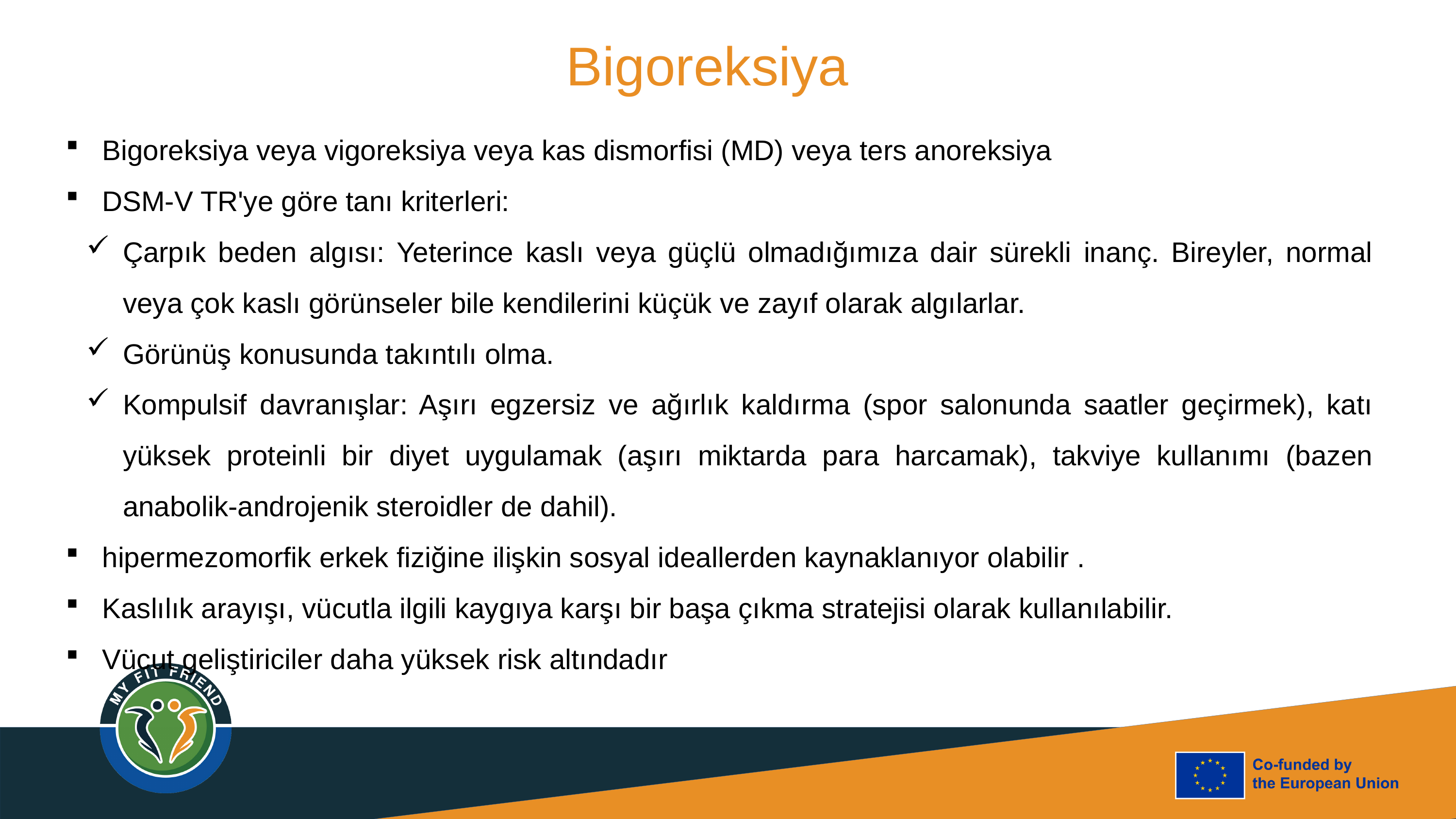

Bigoreksiya
Bigoreksiya veya vigoreksiya veya kas dismorfisi (MD) veya ters anoreksiya
DSM-V TR'ye göre tanı kriterleri:
Çarpık beden algısı: Yeterince kaslı veya güçlü olmadığımıza dair sürekli inanç. Bireyler, normal veya çok kaslı görünseler bile kendilerini küçük ve zayıf olarak algılarlar.
Görünüş konusunda takıntılı olma.
Kompulsif davranışlar: Aşırı egzersiz ve ağırlık kaldırma (spor salonunda saatler geçirmek), katı yüksek proteinli bir diyet uygulamak (aşırı miktarda para harcamak), takviye kullanımı (bazen anabolik-androjenik steroidler de dahil).
hipermezomorfik erkek fiziğine ilişkin sosyal ideallerden kaynaklanıyor olabilir .
Kaslılık arayışı, vücutla ilgili kaygıya karşı bir başa çıkma stratejisi olarak kullanılabilir.
Vücut geliştiriciler daha yüksek risk altındadır